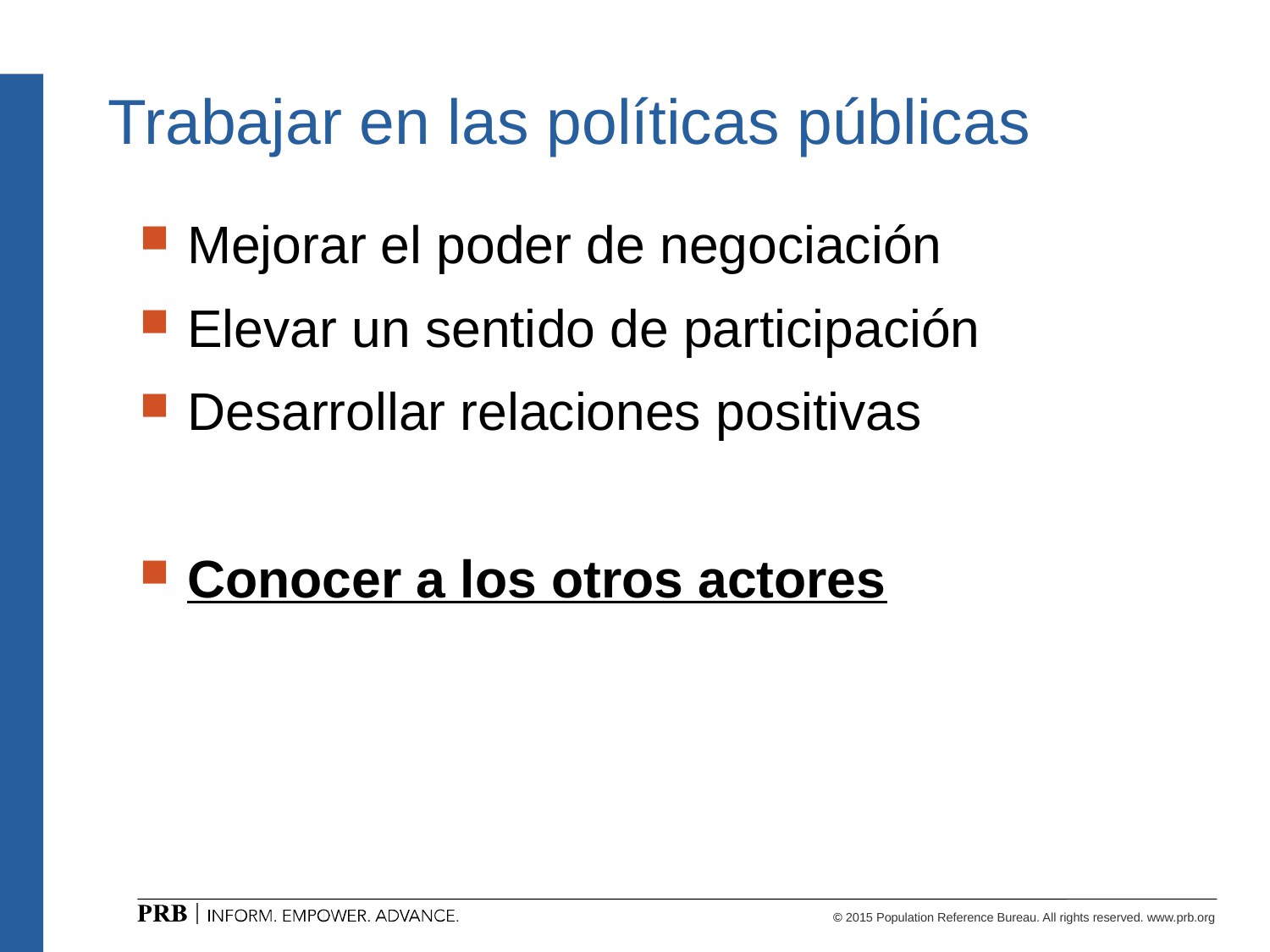

# Trabajar en las políticas públicas
Mejorar el poder de negociación
Elevar un sentido de participación
Desarrollar relaciones positivas

Conocer a los otros actores